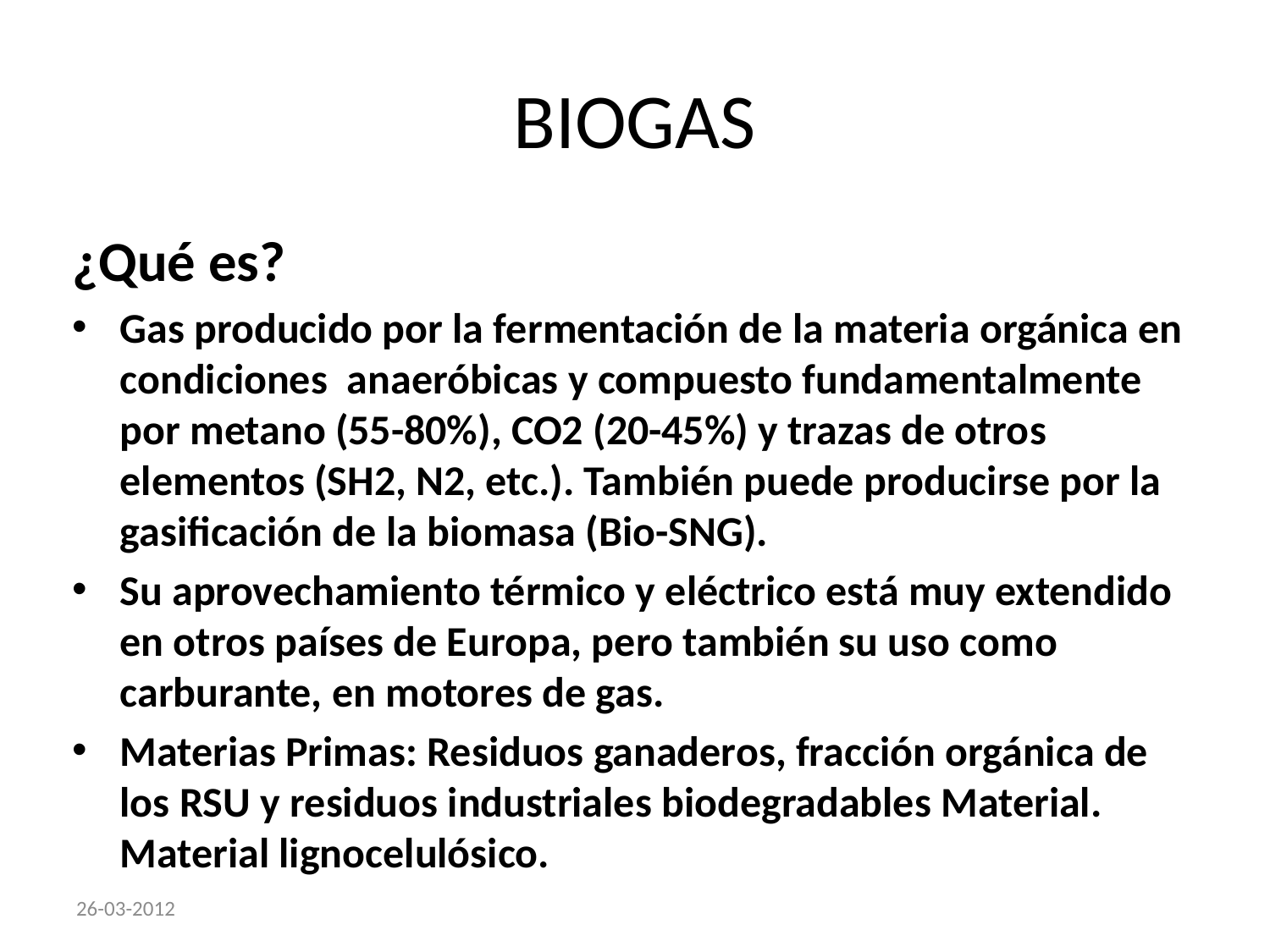

# BIOGAS
¿Qué es?
Gas producido por la fermentación de la materia orgánica en condiciones  anaeróbicas y compuesto fundamentalmente por metano (55-80%), CO2 (20-45%) y trazas de otros elementos (SH2, N2, etc.). También puede producirse por la gasificación de la biomasa (Bio-SNG).
Su aprovechamiento térmico y eléctrico está muy extendido en otros países de Europa, pero también su uso como carburante, en motores de gas.
Materias Primas: Residuos ganaderos, fracción orgánica de los RSU y residuos industriales biodegradables Material. Material lignocelulósico.

26-03-2012